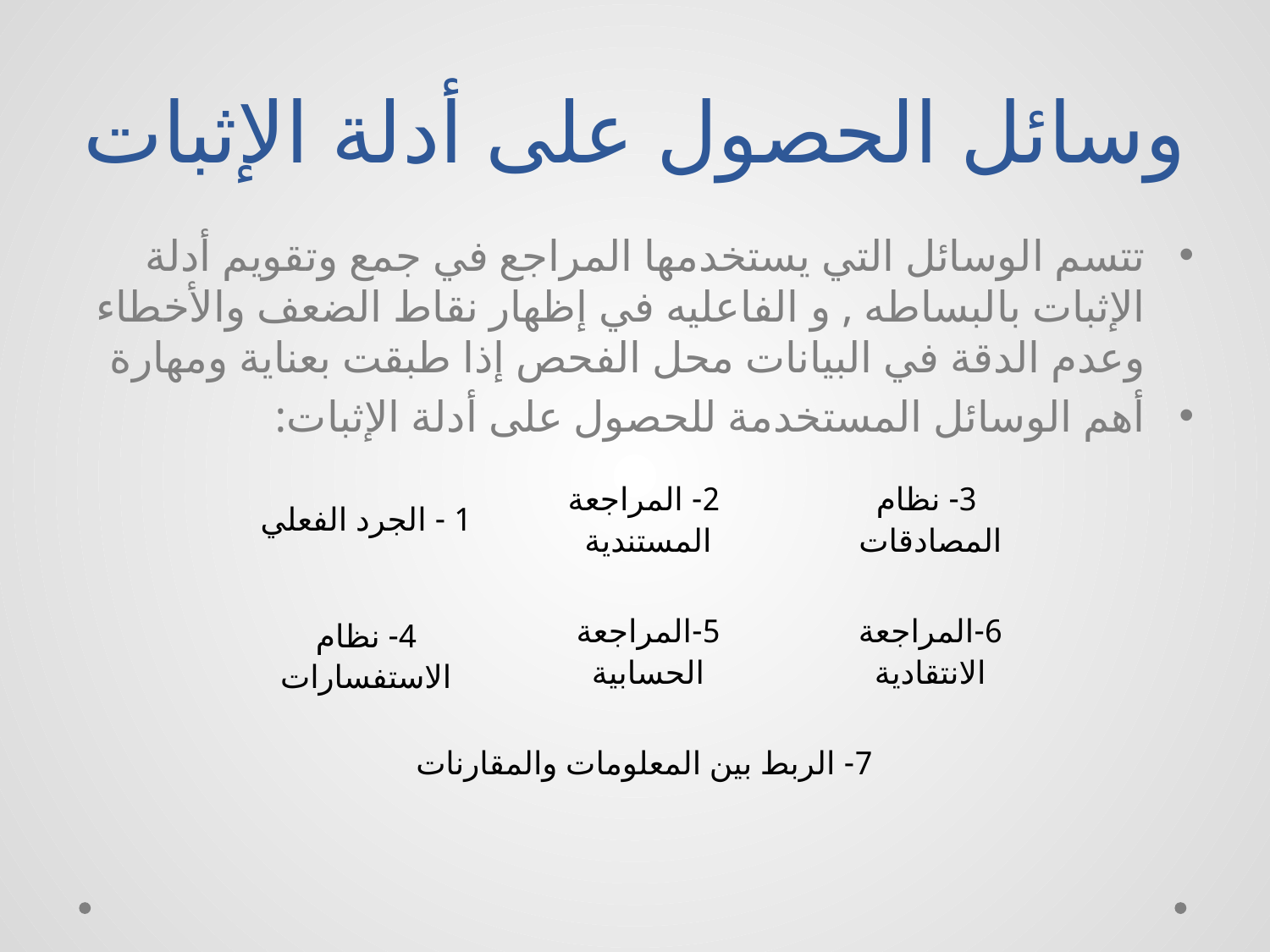

# وسائل الحصول على أدلة الإثبات
تتسم الوسائل التي يستخدمها المراجع في جمع وتقويم أدلة الإثبات بالبساطه , و الفاعليه في إظهار نقاط الضعف والأخطاء وعدم الدقة في البيانات محل الفحص إذا طبقت بعناية ومهارة
أهم الوسائل المستخدمة للحصول على أدلة الإثبات:
| 1 - الجرد الفعلي | 2- المراجعة المستندية | 3- نظام المصادقات |
| --- | --- | --- |
| 4- نظام الاستفسارات | 5-المراجعة الحسابية | 6-المراجعة الانتقادية |
| 7- الربط بين المعلومات والمقارنات |  |  |